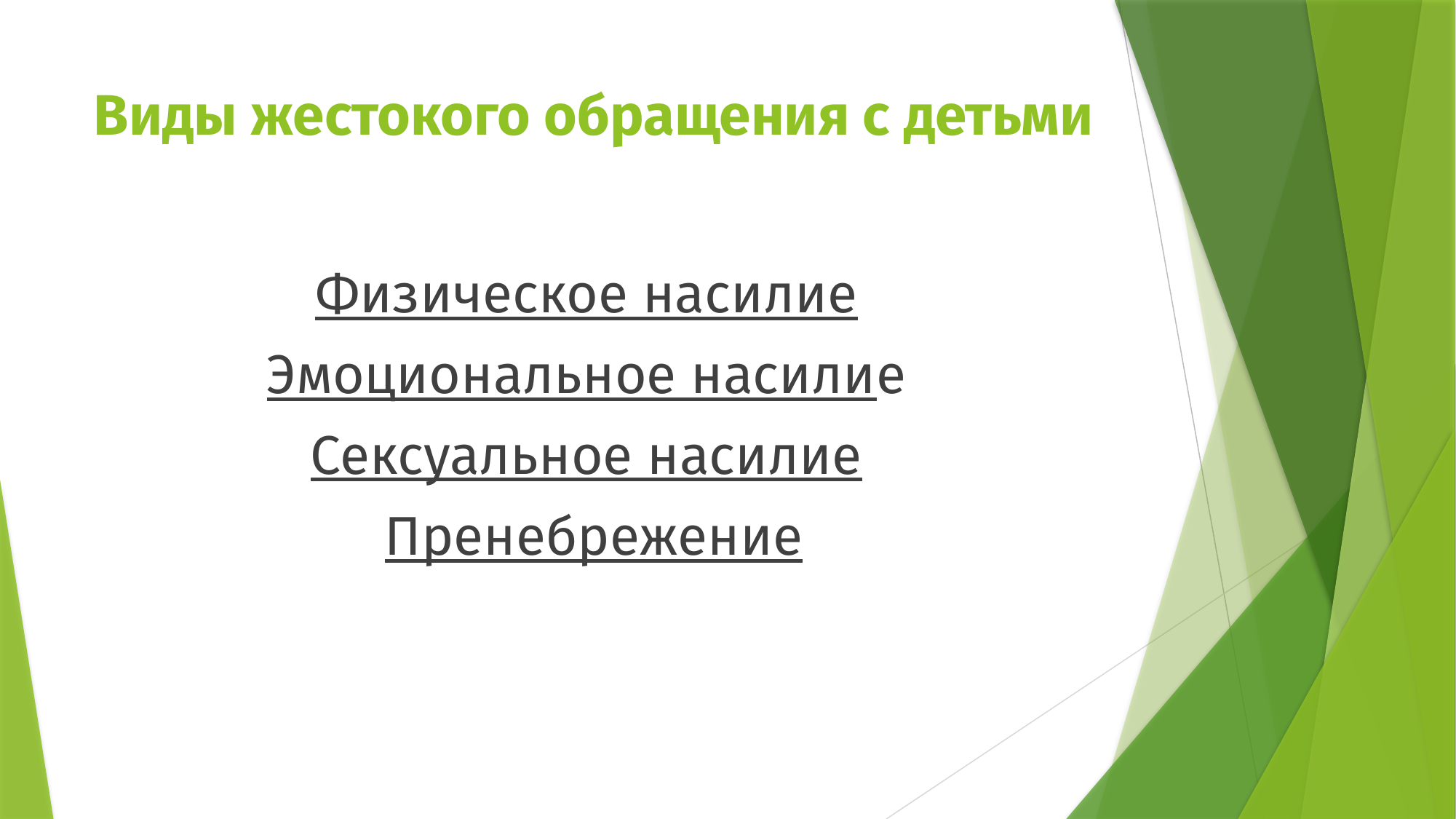

# Виды жестокого обращения с детьми
Физическое насилие
Эмоциональное насилие
Сексуальное насилие
Пренебрежение